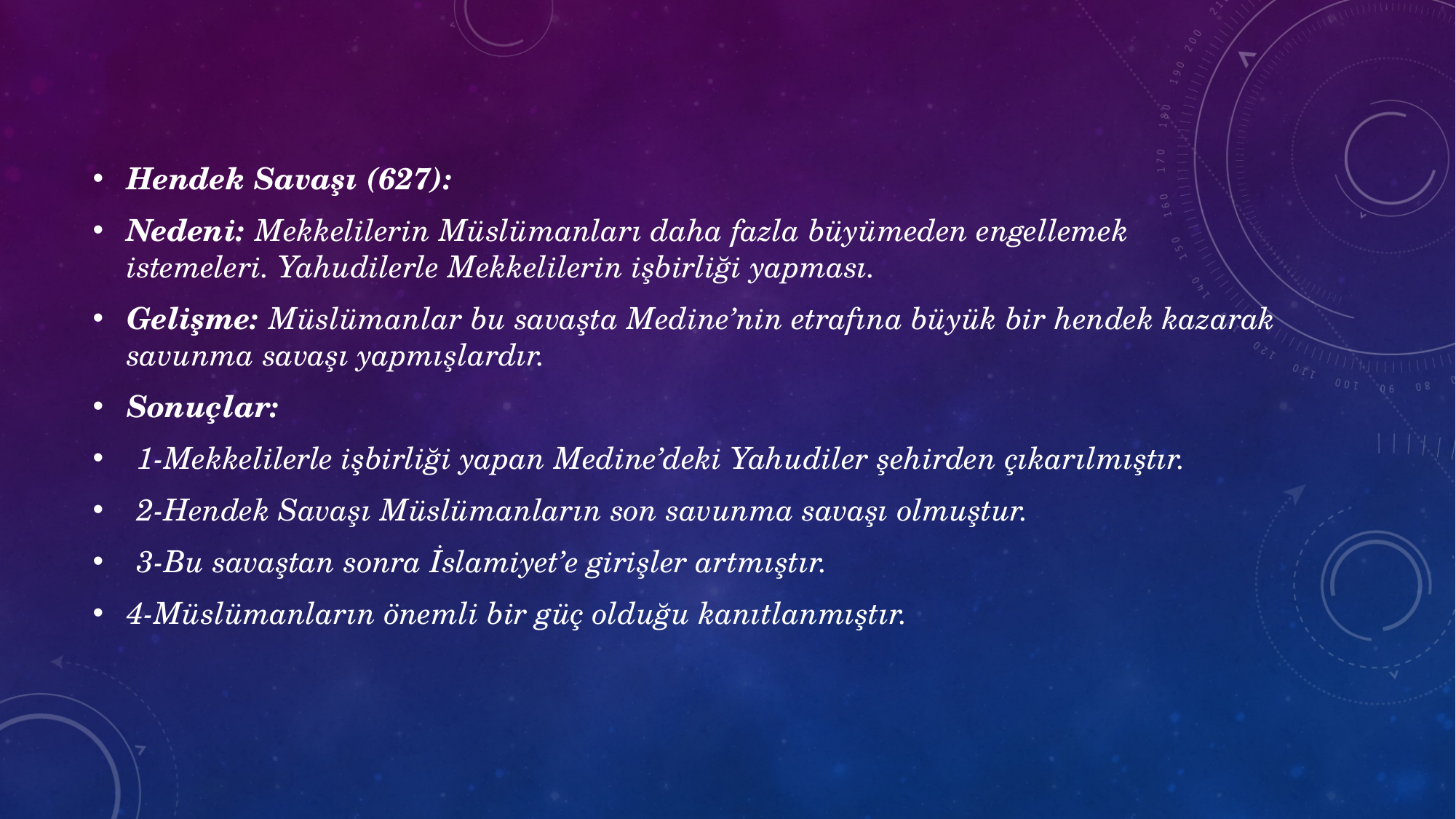

Hendek Savaşı (627):
Nedeni: Mekkelilerin Müslümanları daha fazla büyümeden engellemek istemeleri. Yahudilerle Mekkelilerin işbirliği yapması.
Gelişme: Müslümanlar bu savaşta Medine’nin etrafına büyük bir hendek kazarak savunma savaşı yapmışlardır.
Sonuçlar:
 1-Mekkelilerle işbirliği yapan Medine’deki Yahudiler şehirden çıkarılmıştır.
 2-Hendek Savaşı Müslümanların son savunma savaşı olmuştur.
 3-Bu savaştan sonra İslamiyet’e girişler artmıştır.
4-Müslümanların önemli bir güç olduğu kanıtlanmıştır.